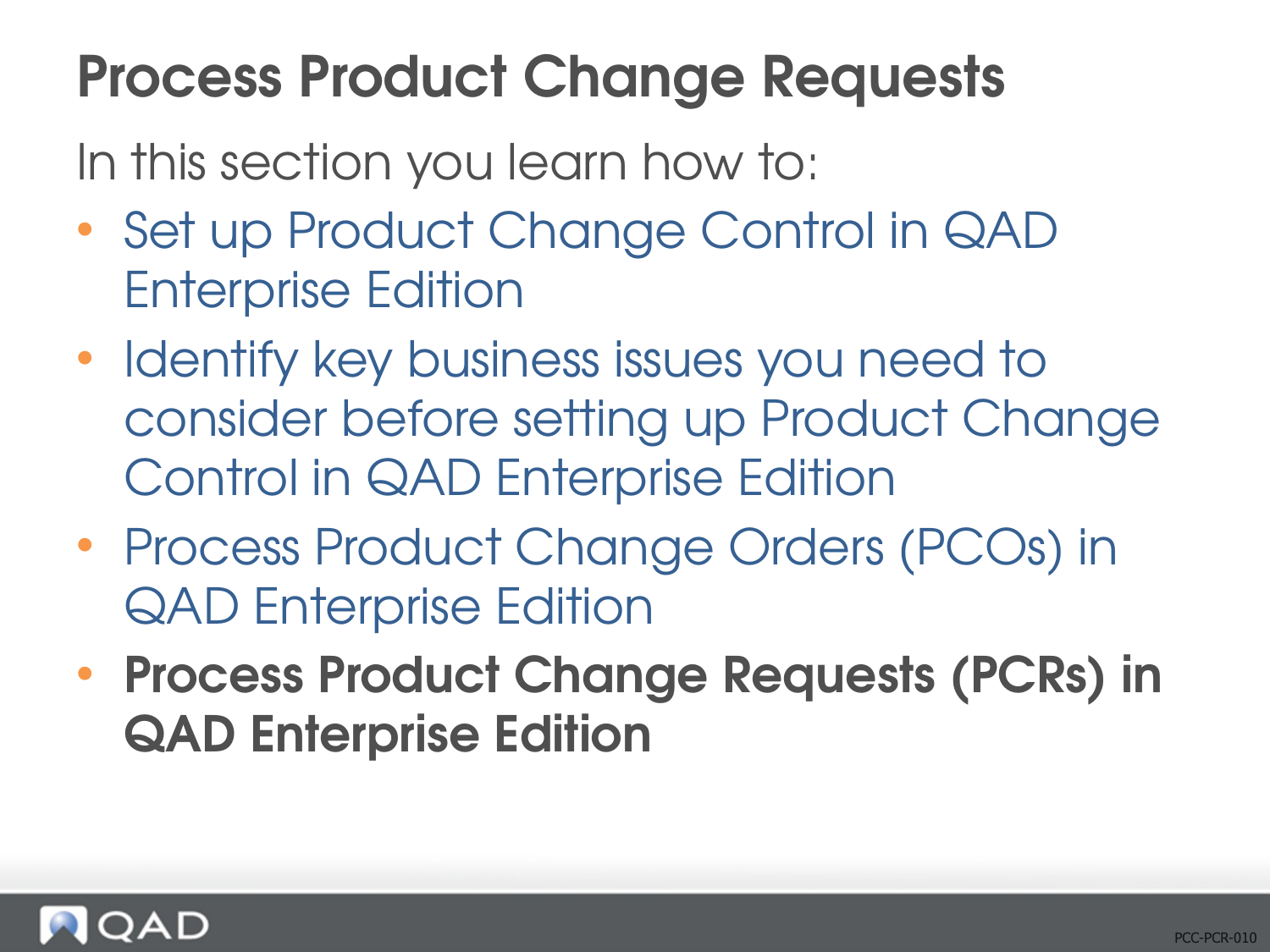

# Process Product Change Requests
In this section you learn how to:
Set up Product Change Control in QAD Enterprise Edition
Identify key business issues you need to consider before setting up Product Change Control in QAD Enterprise Edition
Process Product Change Orders (PCOs) in QAD Enterprise Edition
Process Product Change Requests (PCRs) in QAD Enterprise Edition

PCC-PCR-010